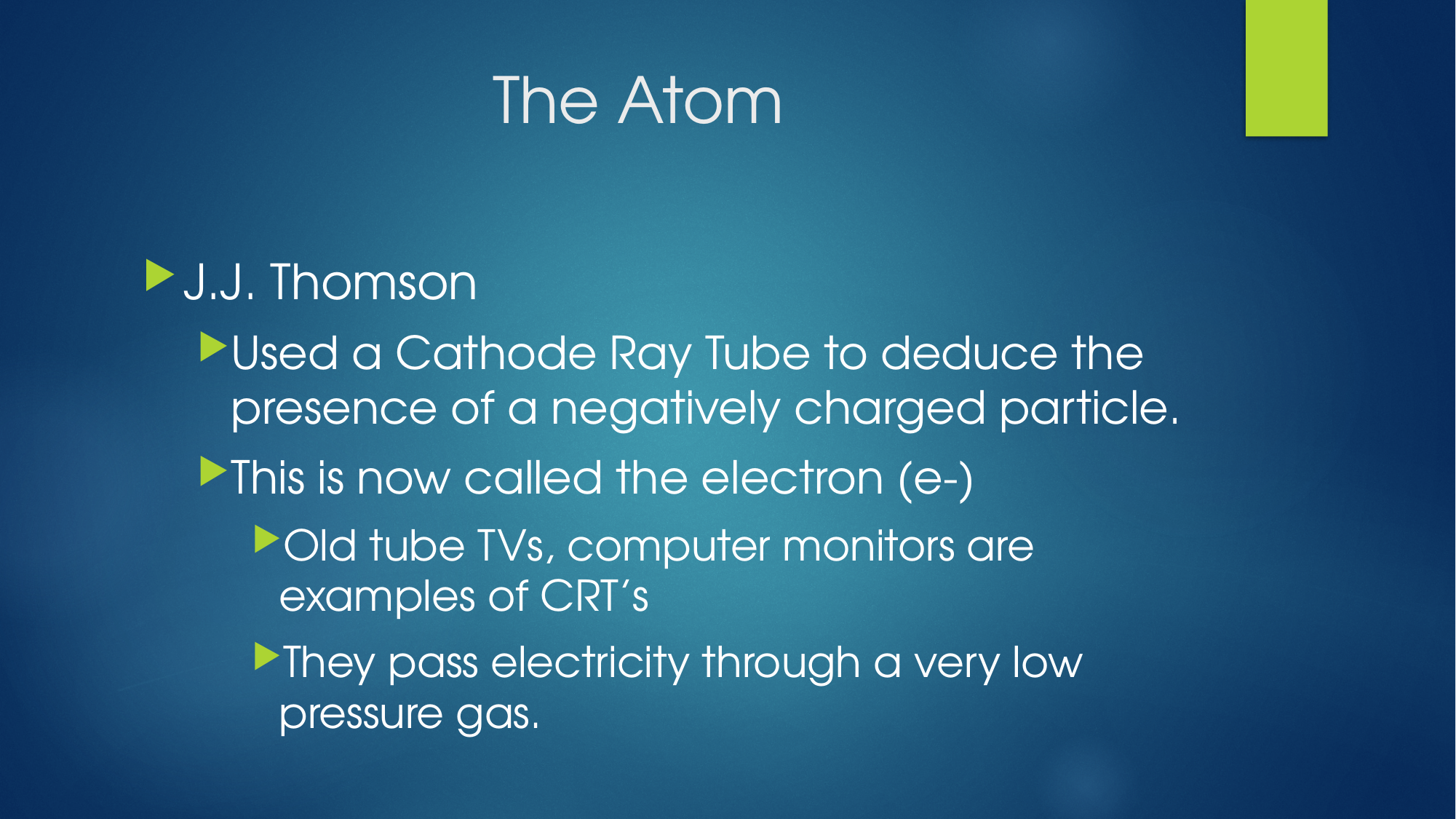

# The Atom
J.J. Thomson
Used a Cathode Ray Tube to deduce the presence of a negatively charged particle.
This is now called the electron (e-)
Old tube TVs, computer monitors are examples of CRT’s
They pass electricity through a very low pressure gas.